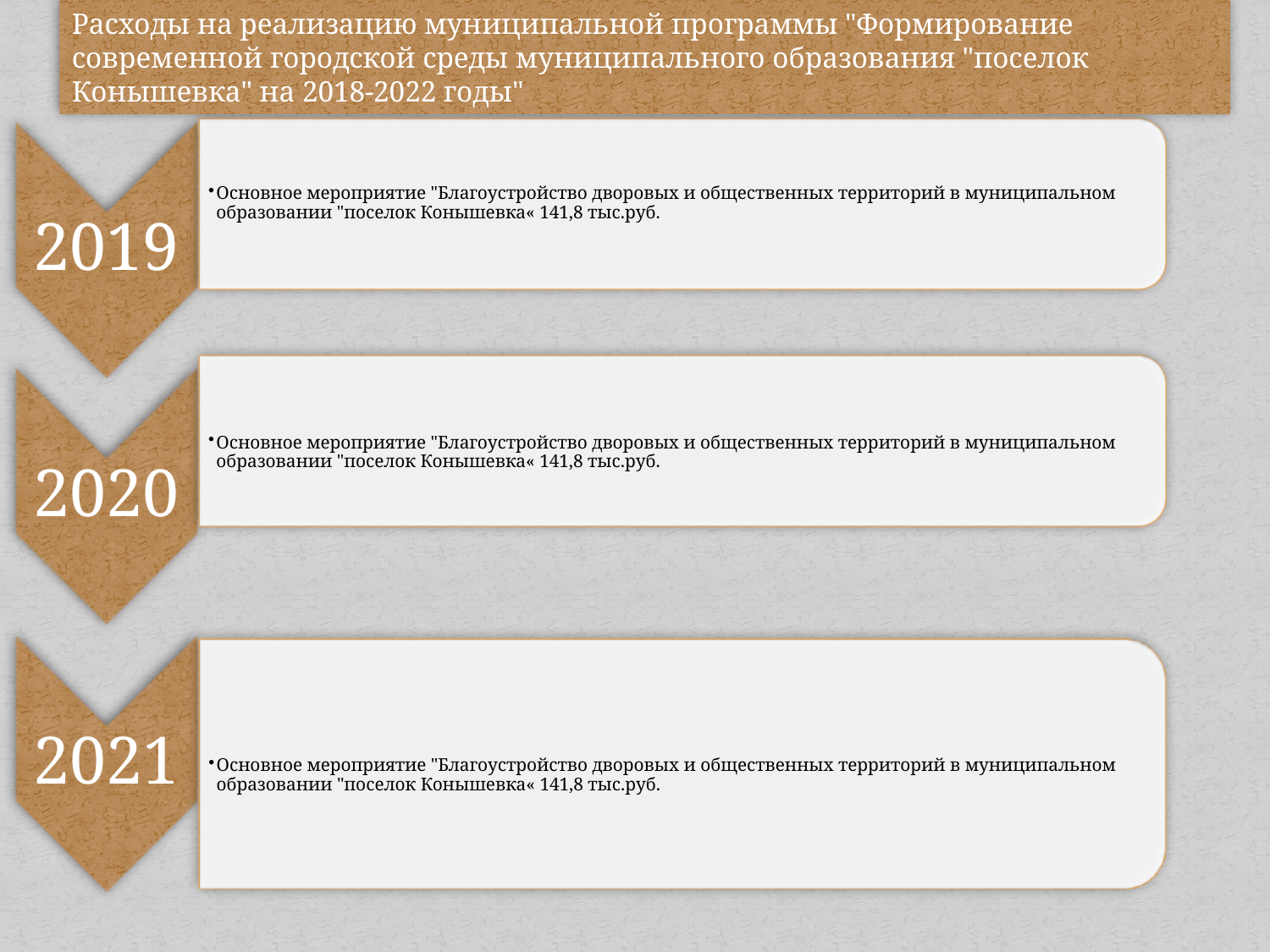

Расходы на реализацию муниципальной программы "Формирование современной городской среды муниципального образования "поселок Конышевка" на 2018-2022 годы"
2019
Основное мероприятие "Благоустройство дворовых и общественных территорий в муниципальном образовании "поселок Конышевка« 141,8 тыс.руб.
2020

Основное мероприятие "Благоустройство дворовых и общественных территорий в муниципальном образовании "поселок Конышевка« 141,8 тыс.руб.
2021

Основное мероприятие "Благоустройство дворовых и общественных территорий в муниципальном образовании "поселок Конышевка« 141,8 тыс.руб.